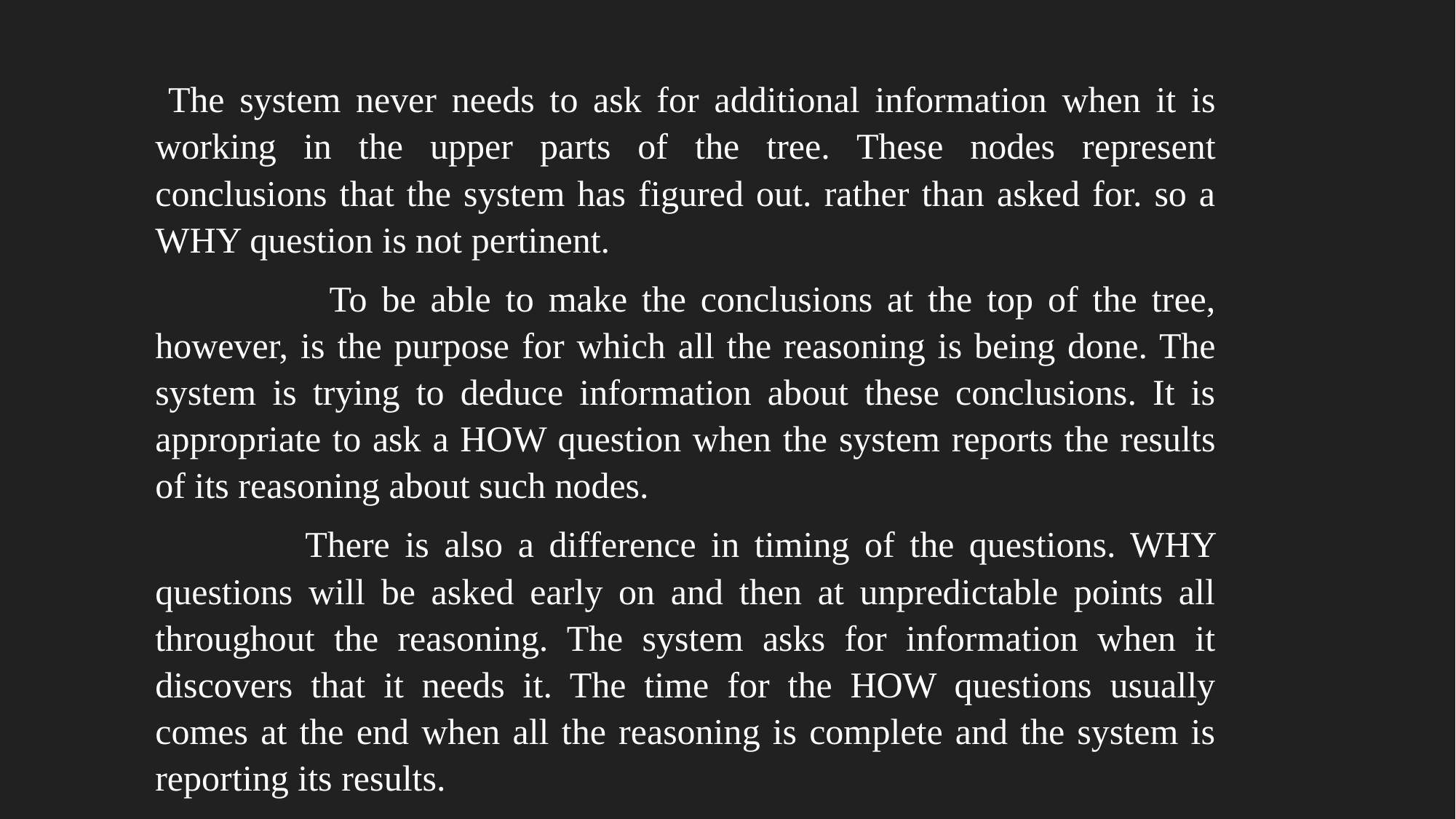

The system never needs to ask for additional information when it is working in the upper parts of the tree. These nodes represent conclusions that the system has figured out. rather than asked for. so a WHY question is not pertinent.
            To be able to make the conclusions at the top of the tree, however, is the purpose for which all the reasoning is being done. The system is trying to deduce information about these conclusions. It is appropriate to ask a HOW question when the system reports the results of its reasoning about such nodes.
          There is also a difference in timing of the questions. WHY questions will be asked early on and then at unpredictable points all throughout the reasoning. The system asks for information when it discovers that it needs it. The time for the HOW questions usually comes at the end when all the reasoning is complete and the system is reporting its results.